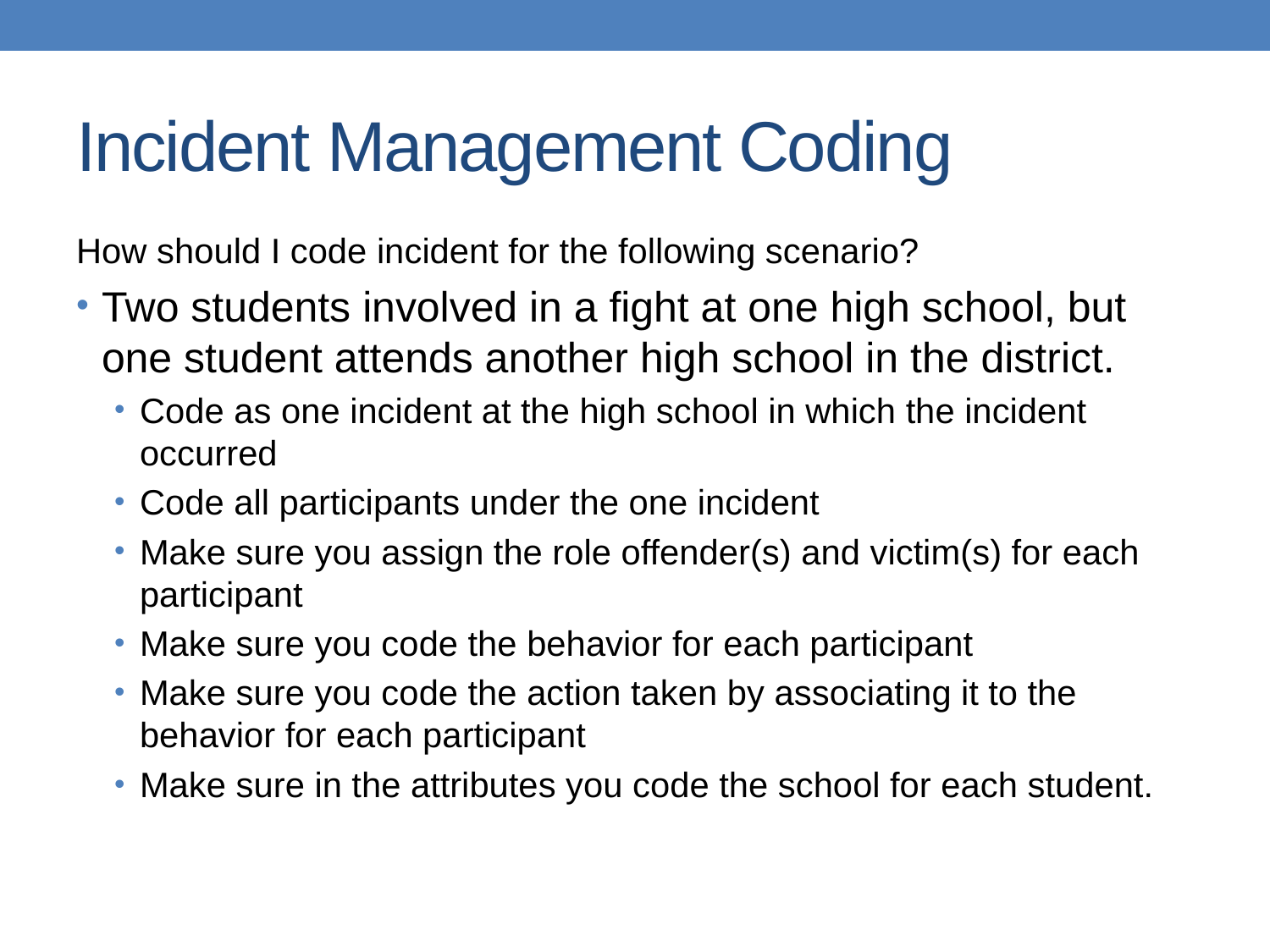

# Incident Management Coding
How should I code incident for the following scenario?
Two students involved in a fight at one high school, but one student attends another high school in the district.
Code as one incident at the high school in which the incident occurred
Code all participants under the one incident
Make sure you assign the role offender(s) and victim(s) for each participant
Make sure you code the behavior for each participant
Make sure you code the action taken by associating it to the behavior for each participant
Make sure in the attributes you code the school for each student.